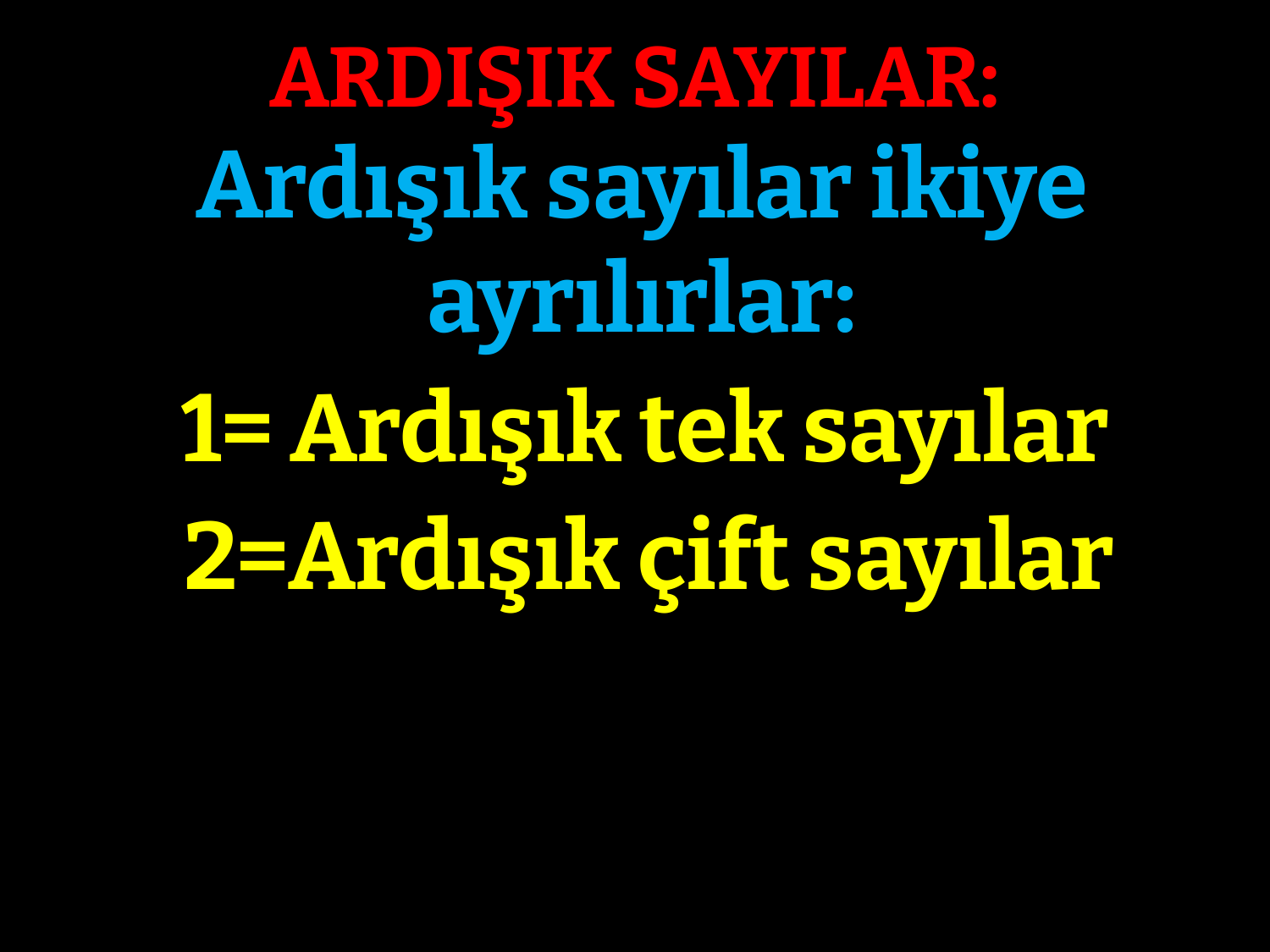

ARDIŞIK SAYILAR:
Ardışık sayılar ikiye ayrılırlar:
#
1= Ardışık tek sayılar
2=Ardışık çift sayılar